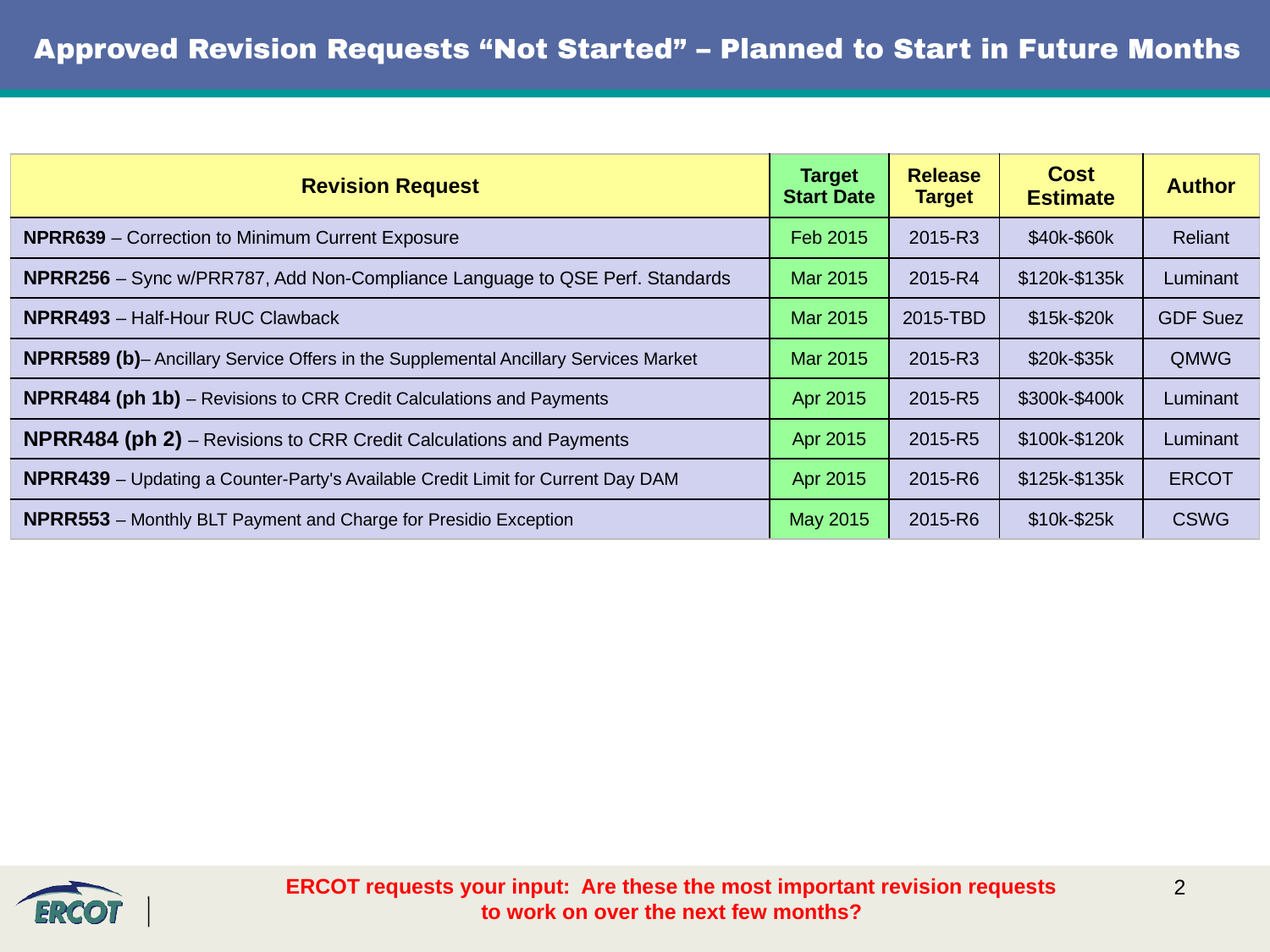

# Approved Revision Requests “Not Started” – Planned to Start in Future Months
| Revision Request | Target Start Date | Release Target | Cost Estimate | Author |
| --- | --- | --- | --- | --- |
| NPRR639 – Correction to Minimum Current Exposure | Feb 2015 | 2015-R3 | $40k-$60k | Reliant |
| NPRR256 – Sync w/PRR787, Add Non-Compliance Language to QSE Perf. Standards | Mar 2015 | 2015-R4 | $120k-$135k | Luminant |
| NPRR493 – Half-Hour RUC Clawback | Mar 2015 | 2015-TBD | $15k-$20k | GDF Suez |
| NPRR589 (b)– Ancillary Service Offers in the Supplemental Ancillary Services Market | Mar 2015 | 2015-R3 | $20k-$35k | QMWG |
| NPRR484 (ph 1b) – Revisions to CRR Credit Calculations and Payments | Apr 2015 | 2015-R5 | $300k-$400k | Luminant |
| NPRR484 (ph 2) – Revisions to CRR Credit Calculations and Payments | Apr 2015 | 2015-R5 | $100k-$120k | Luminant |
| NPRR439 – Updating a Counter-Party's Available Credit Limit for Current Day DAM | Apr 2015 | 2015-R6 | $125k-$135k | ERCOT |
| NPRR553 – Monthly BLT Payment and Charge for Presidio Exception | May 2015 | 2015-R6 | $10k-$25k | CSWG |
ERCOT requests your input:  Are these the most important revision requests to work on over the next few months?